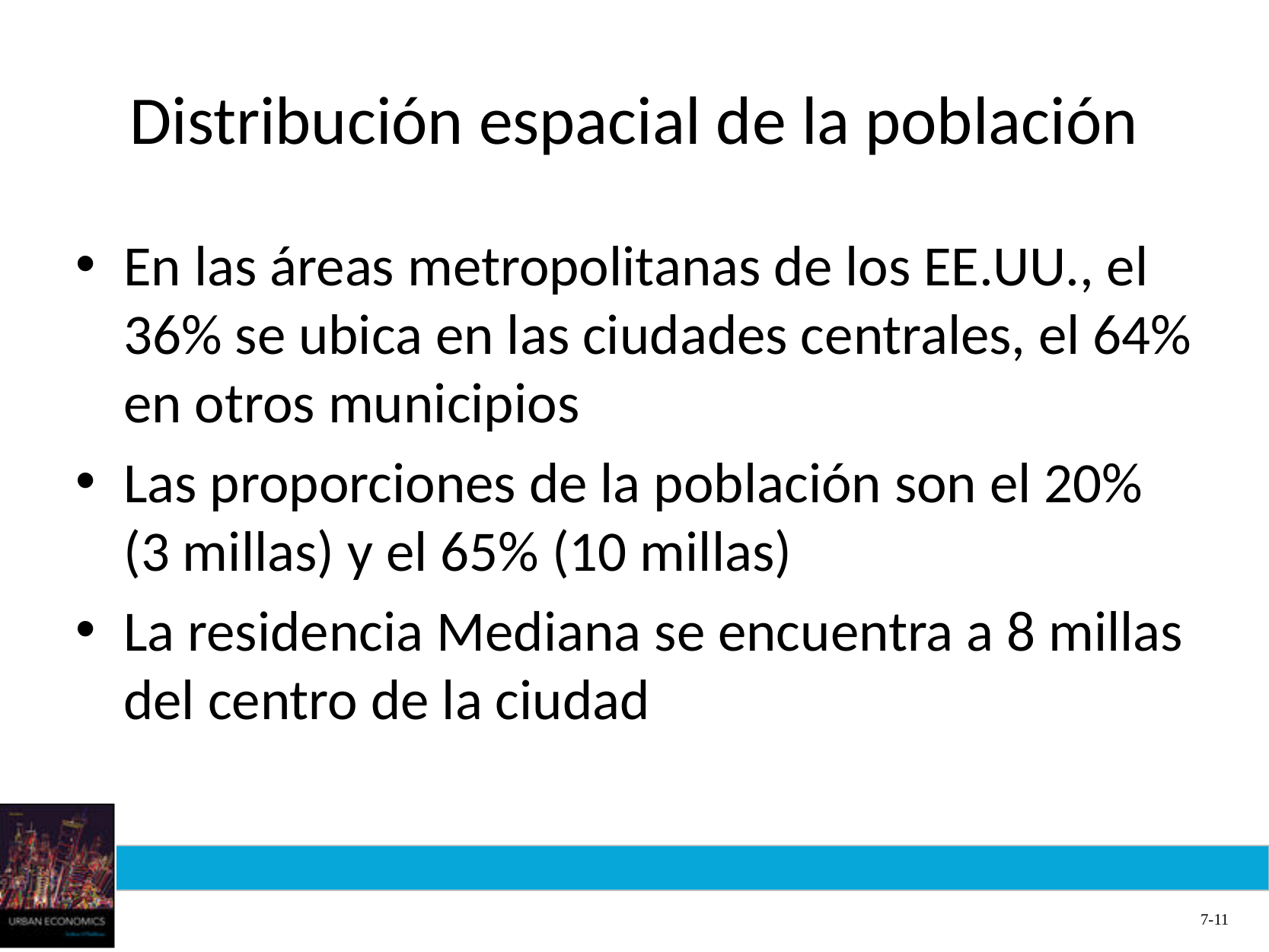

# Distribución espacial de la población
En las áreas metropolitanas de los EE.UU., el 36% se ubica en las ciudades centrales, el 64% en otros municipios
Las proporciones de la población son el 20% (3 millas) y el 65% (10 millas)
La residencia Mediana se encuentra a 8 millas del centro de la ciudad
7-11